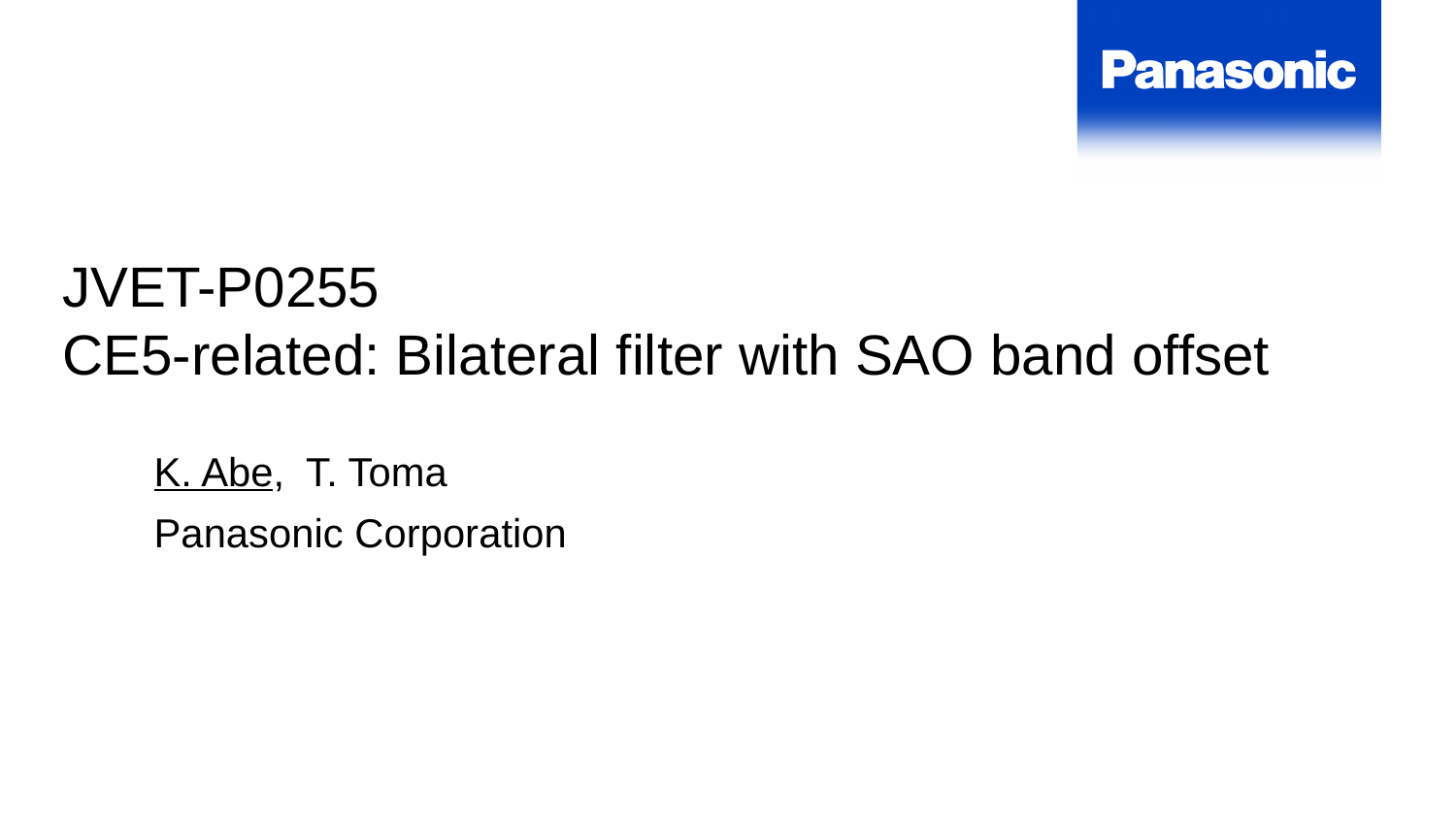

JVET-P0255
CE5-related: Bilateral filter with SAO band offset
K. Abe,  T. Toma
Panasonic Corporation